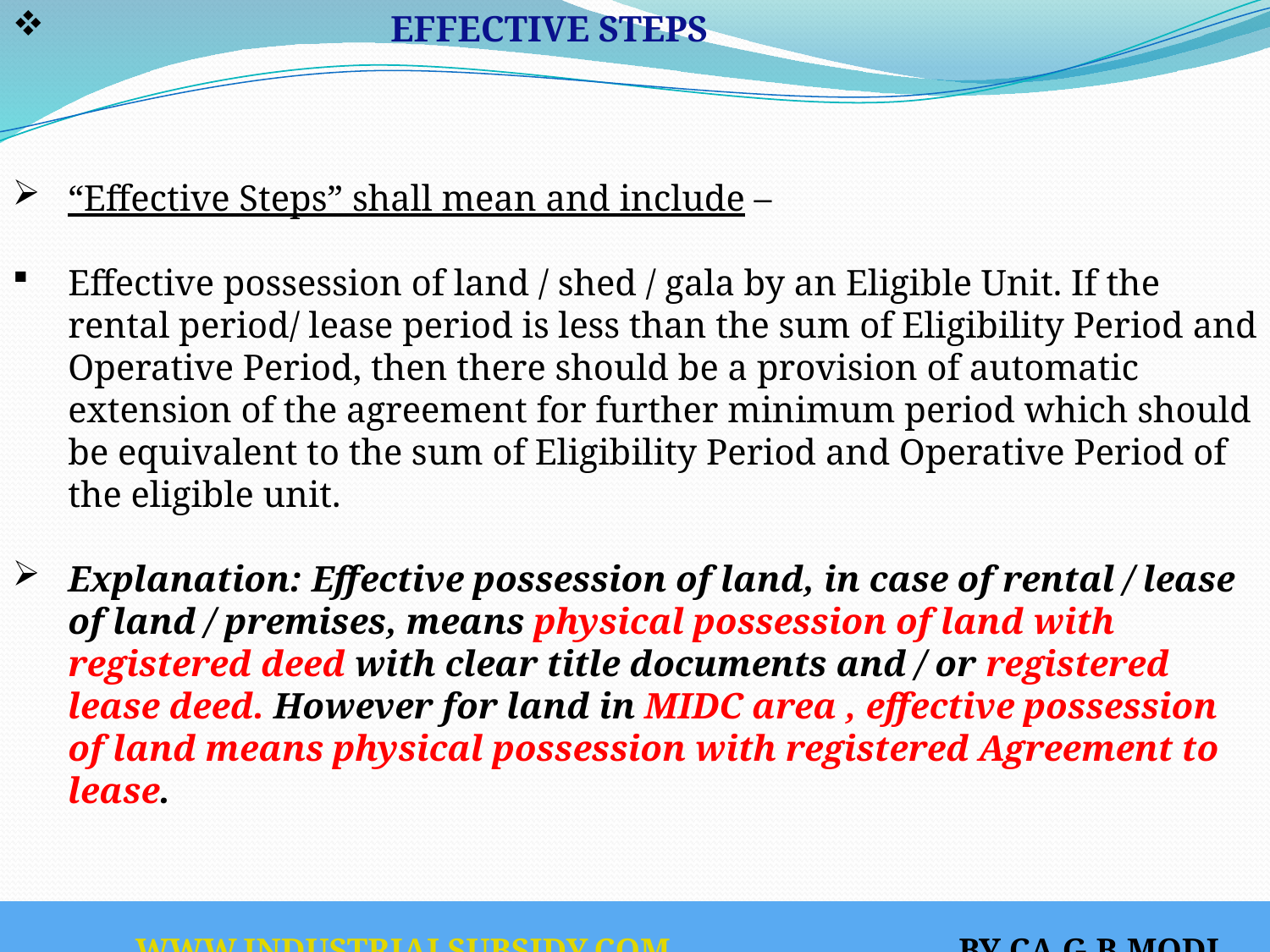

EFFECTIVE STEPS

   “Effective Steps” shall mean and include –

Effective possession of land / shed / gala by an Eligible Unit. If the rental period/ lease period is less than the sum of Eligibility Period and Operative Period, then there should be a provision of automatic extension of the agreement for further minimum period which should be equivalent to the sum of Eligibility Period and Operative Period of the eligible unit.

Explanation: Effective possession of land, in case of rental / lease of land / premises, means physical possession of land with registered deed with clear title documents and / or registered lease deed. However for land in MIDC area , effective possession of land means physical possession with registered Agreement to lease.

 WWW.INDUSTRIALSUBSIDY.COM                                   BY CA G.B.MODI